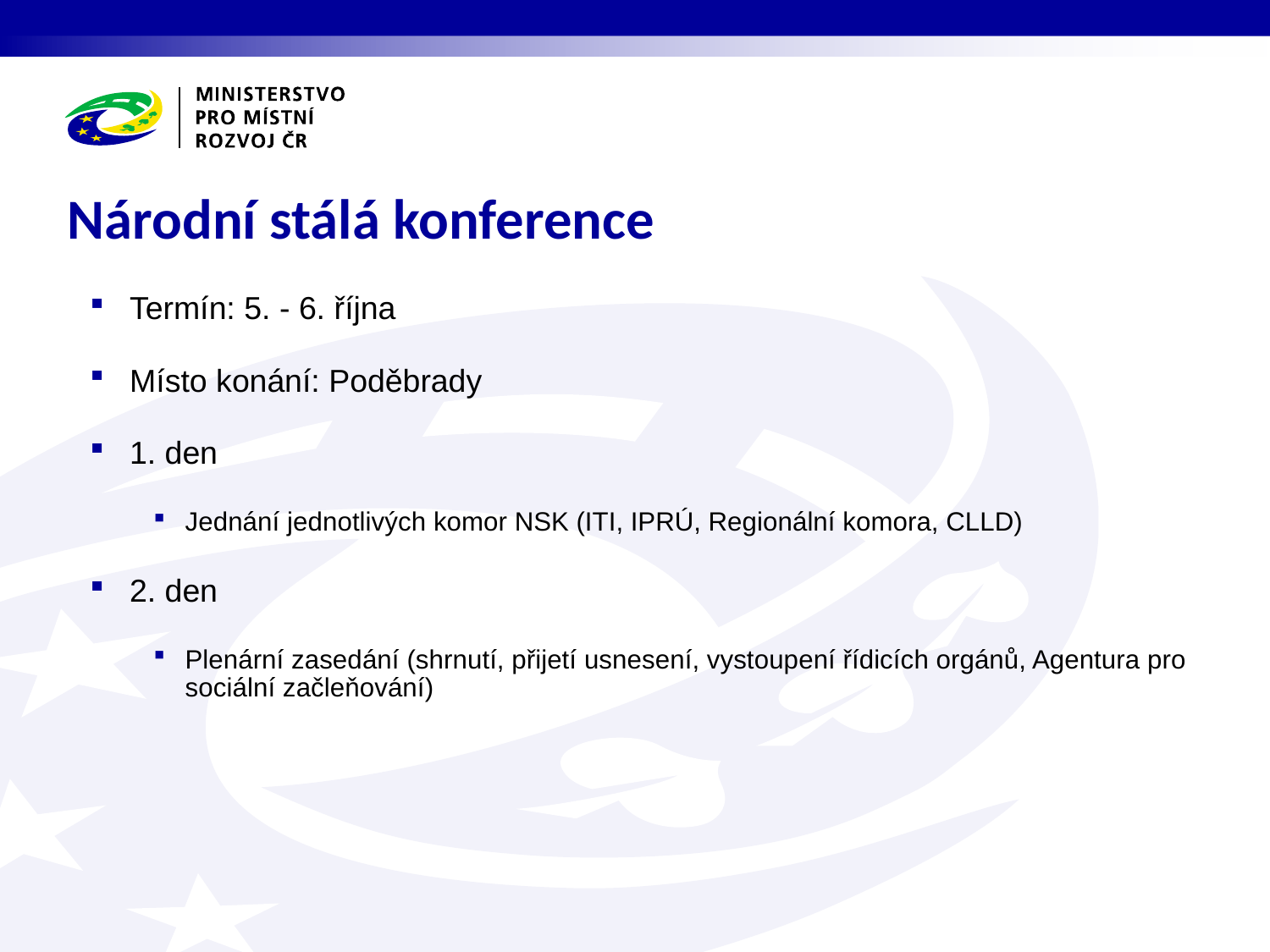

# Národní stálá konference
Termín: 5. - 6. října
Místo konání: Poděbrady
1. den
Jednání jednotlivých komor NSK (ITI, IPRÚ, Regionální komora, CLLD)
2. den
Plenární zasedání (shrnutí, přijetí usnesení, vystoupení řídicích orgánů, Agentura pro sociální začleňování)